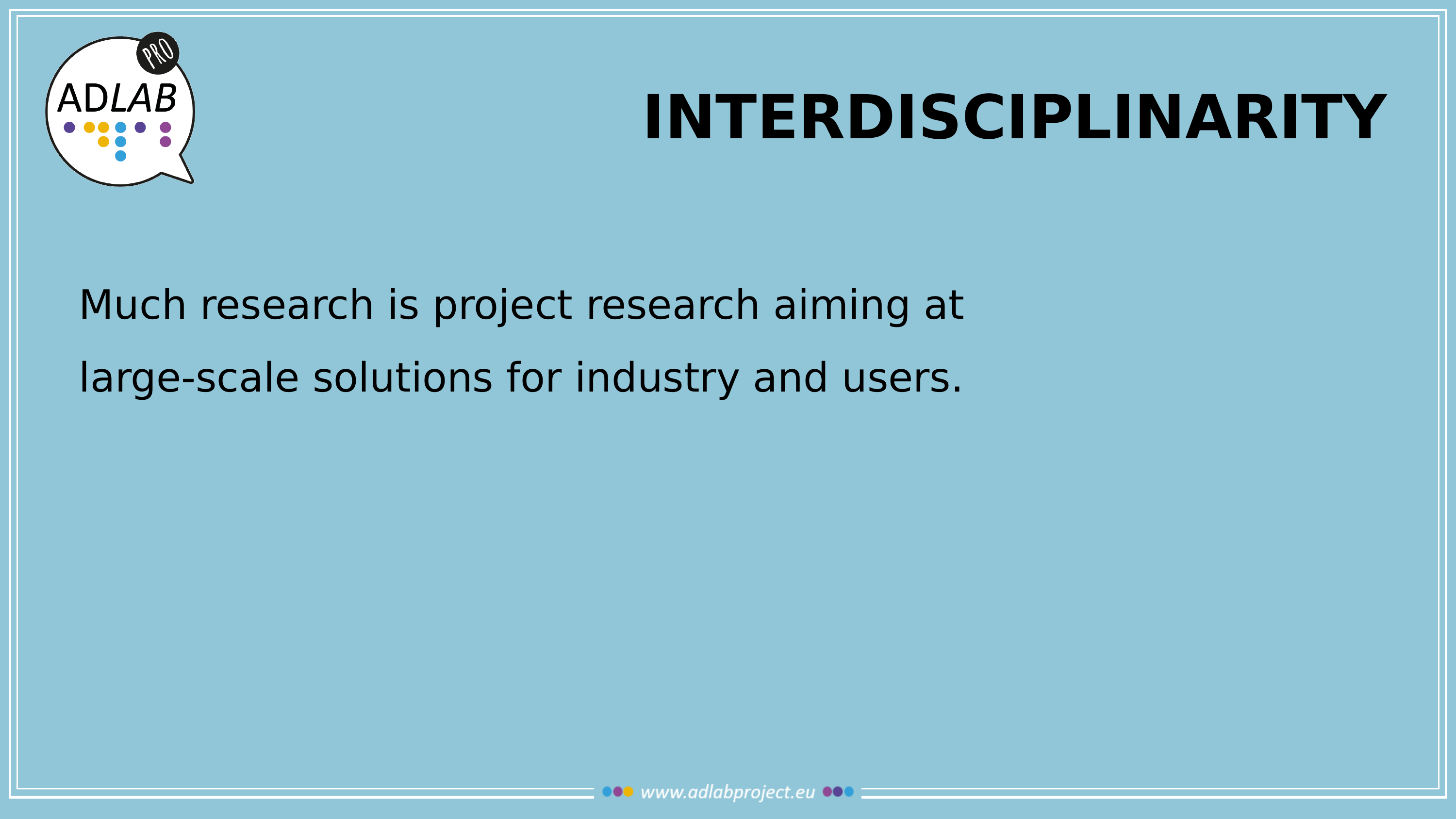

# INTERDISCIPLINARITY
Much research is project research aiming at
large-scale solutions for industry and users.